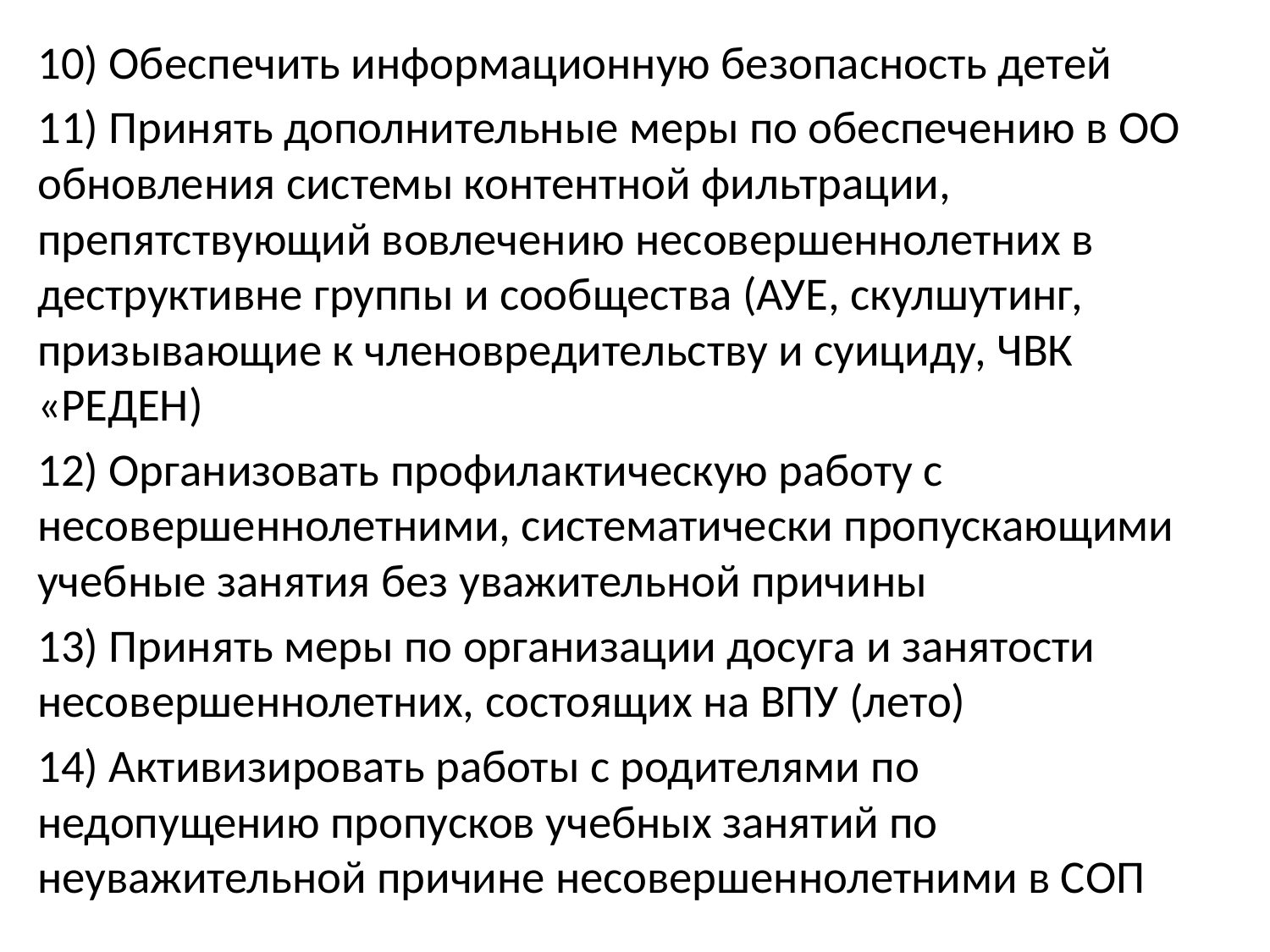

10) Обеспечить информационную безопасность детей
11) Принять дополнительные меры по обеспечению в ОО обновления системы контентной фильтрации, препятствующий вовлечению несовершеннолетних в деструктивне группы и сообщества (АУЕ, скулшутинг, призывающие к членовредительству и суициду, ЧВК «РЕДЕН)
12) Организовать профилактическую работу с несовершеннолетними, систематически пропускающими учебные занятия без уважительной причины
13) Принять меры по организации досуга и занятости несовершеннолетних, состоящих на ВПУ (лето)
14) Активизировать работы с родителями по недопущению пропусков учебных занятий по неуважительной причине несовершеннолетними в СОП